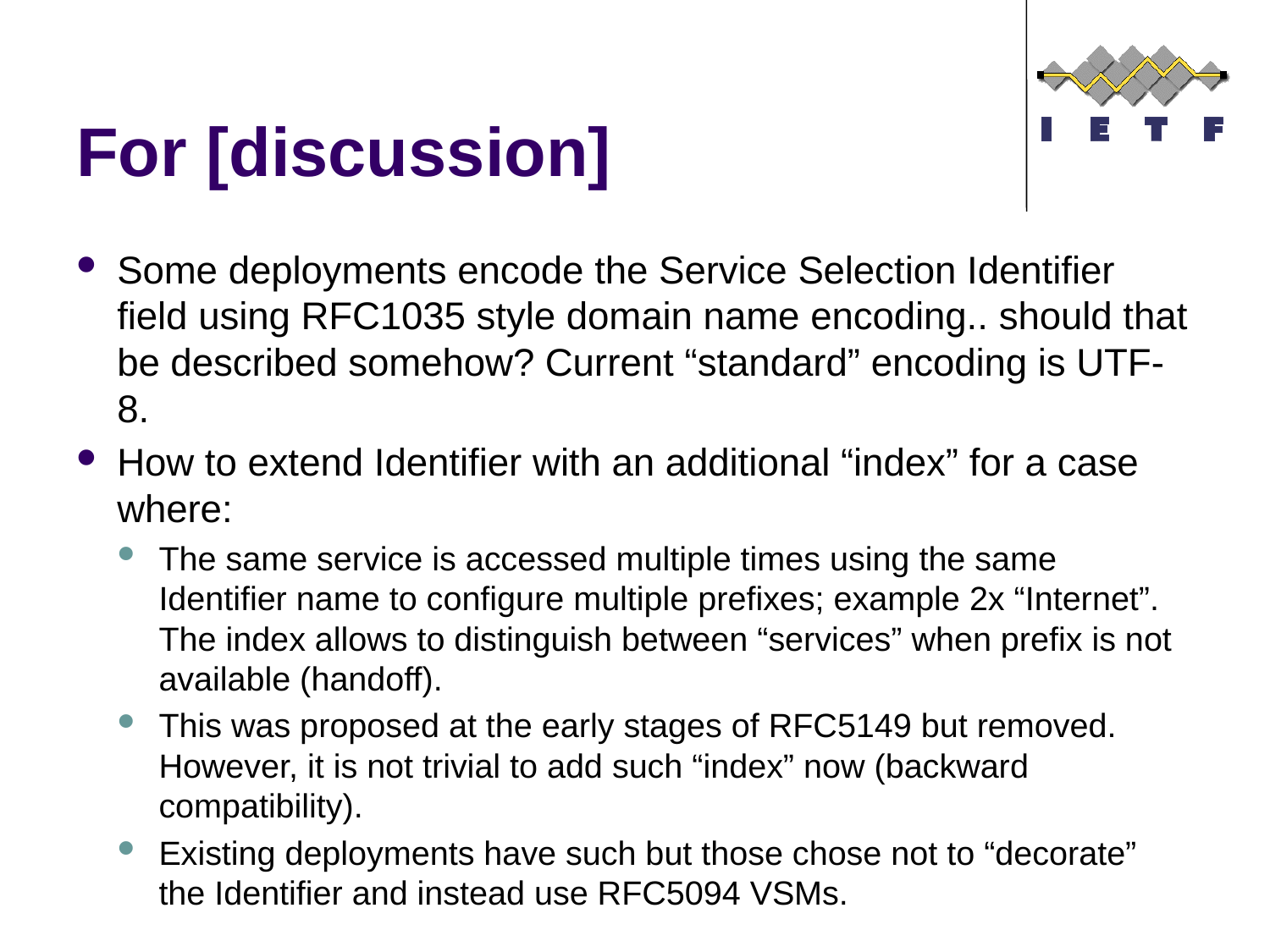

# For [discussion]
Some deployments encode the Service Selection Identifier field using RFC1035 style domain name encoding.. should that be described somehow? Current “standard” encoding is UTF-8.
How to extend Identifier with an additional “index” for a case where:
The same service is accessed multiple times using the same Identifier name to configure multiple prefixes; example 2x “Internet”. The index allows to distinguish between “services” when prefix is not available (handoff).
This was proposed at the early stages of RFC5149 but removed. However, it is not trivial to add such “index” now (backward compatibility).
Existing deployments have such but those chose not to “decorate” the Identifier and instead use RFC5094 VSMs.